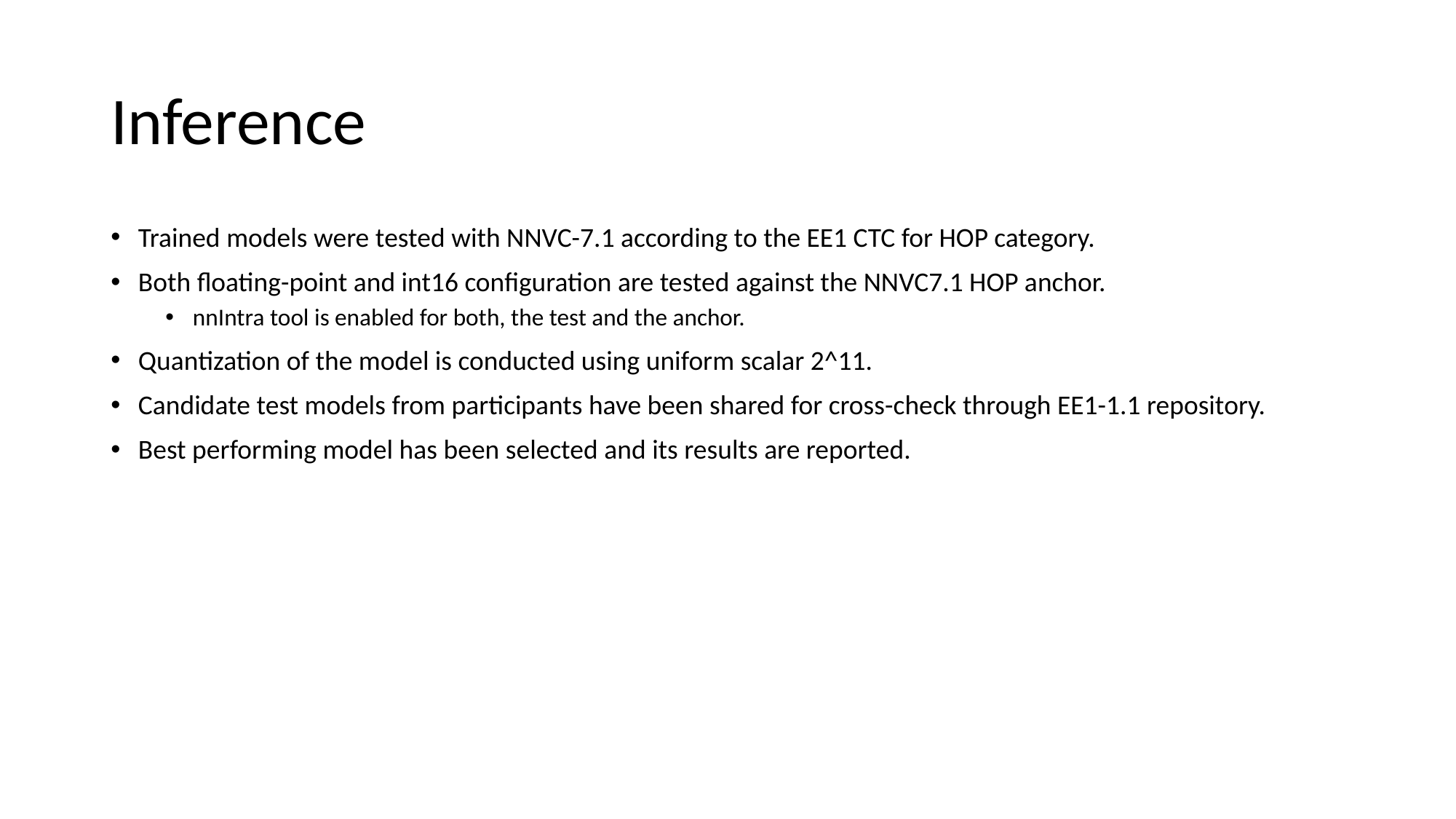

# Inference
Trained models were tested with NNVC-7.1 according to the EE1 CTC for HOP category.
Both floating-point and int16 configuration are tested against the NNVC7.1 HOP anchor.
nnIntra tool is enabled for both, the test and the anchor.
Quantization of the model is conducted using uniform scalar 2^11.
Candidate test models from participants have been shared for cross-check through EE1-1.1 repository.
Best performing model has been selected and its results are reported.